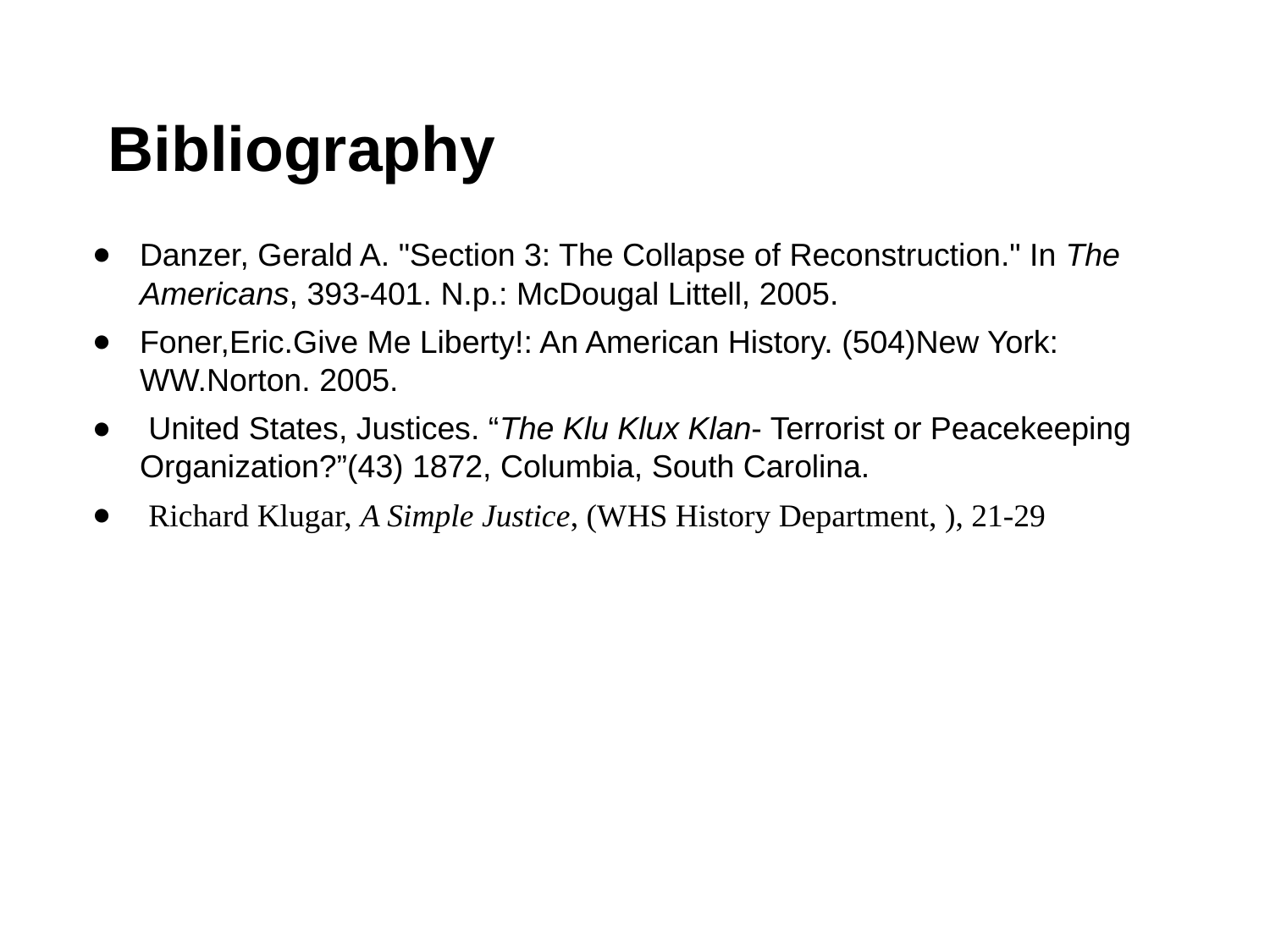

# Bibliography
Danzer, Gerald A. "Section 3: The Collapse of Reconstruction." In The Americans, 393-401. N.p.: McDougal Littell, 2005.
Foner,Eric.Give Me Liberty!: An American History. (504)New York: WW.Norton. 2005.
 United States, Justices. “The Klu Klux Klan- Terrorist or Peacekeeping Organization?”(43) 1872, Columbia, South Carolina.
 Richard Klugar, A Simple Justice, (WHS History Department, ), 21-29